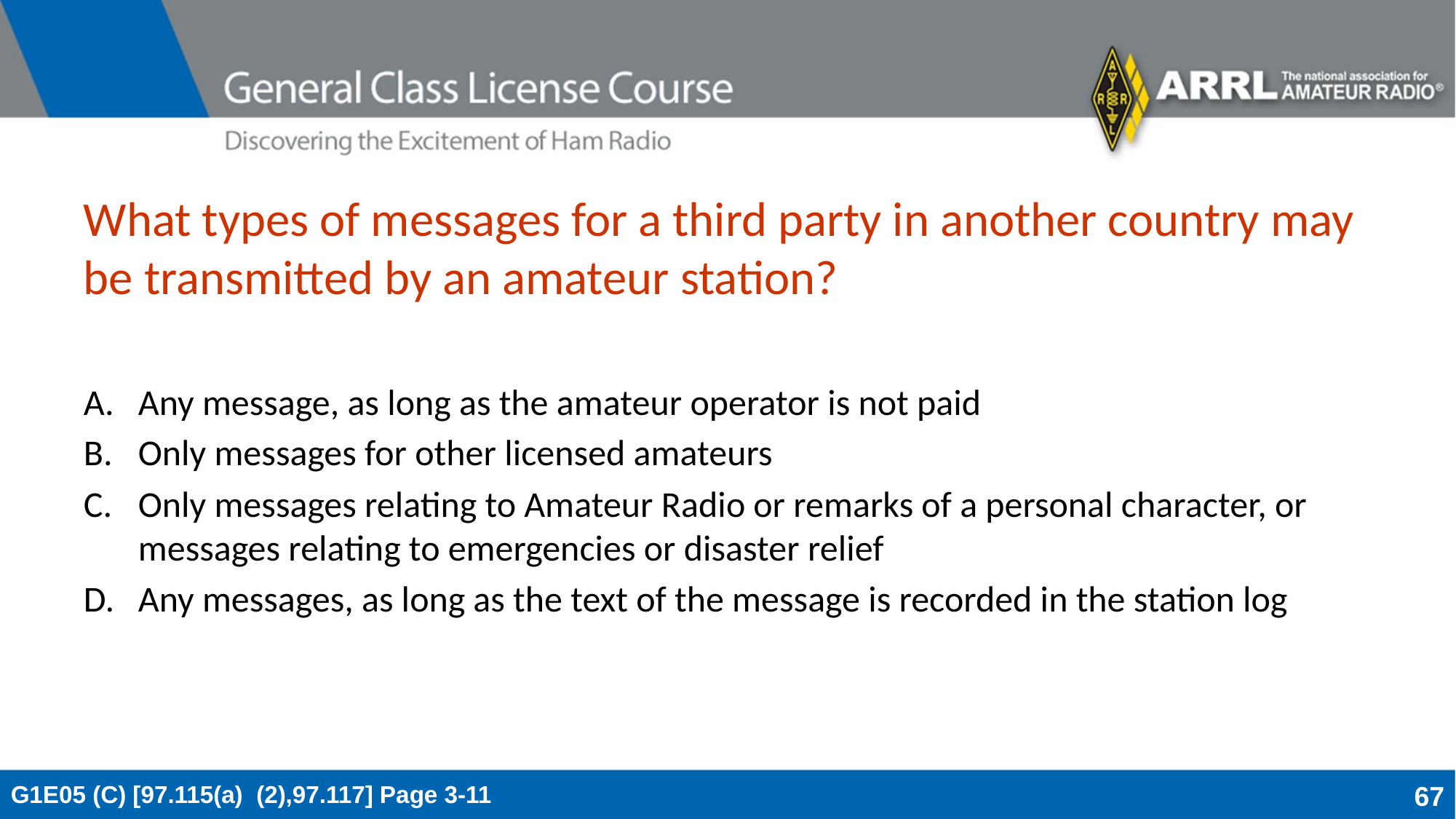

# What types of messages for a third party in another country may be transmitted by an amateur station?
Any message, as long as the amateur operator is not paid
Only messages for other licensed amateurs
Only messages relating to Amateur Radio or remarks of a personal character, or messages relating to emergencies or disaster relief
Any messages, as long as the text of the message is recorded in the station log
G1E05 (C) [97.115(a)  (2),97.117] Page 3-11
67